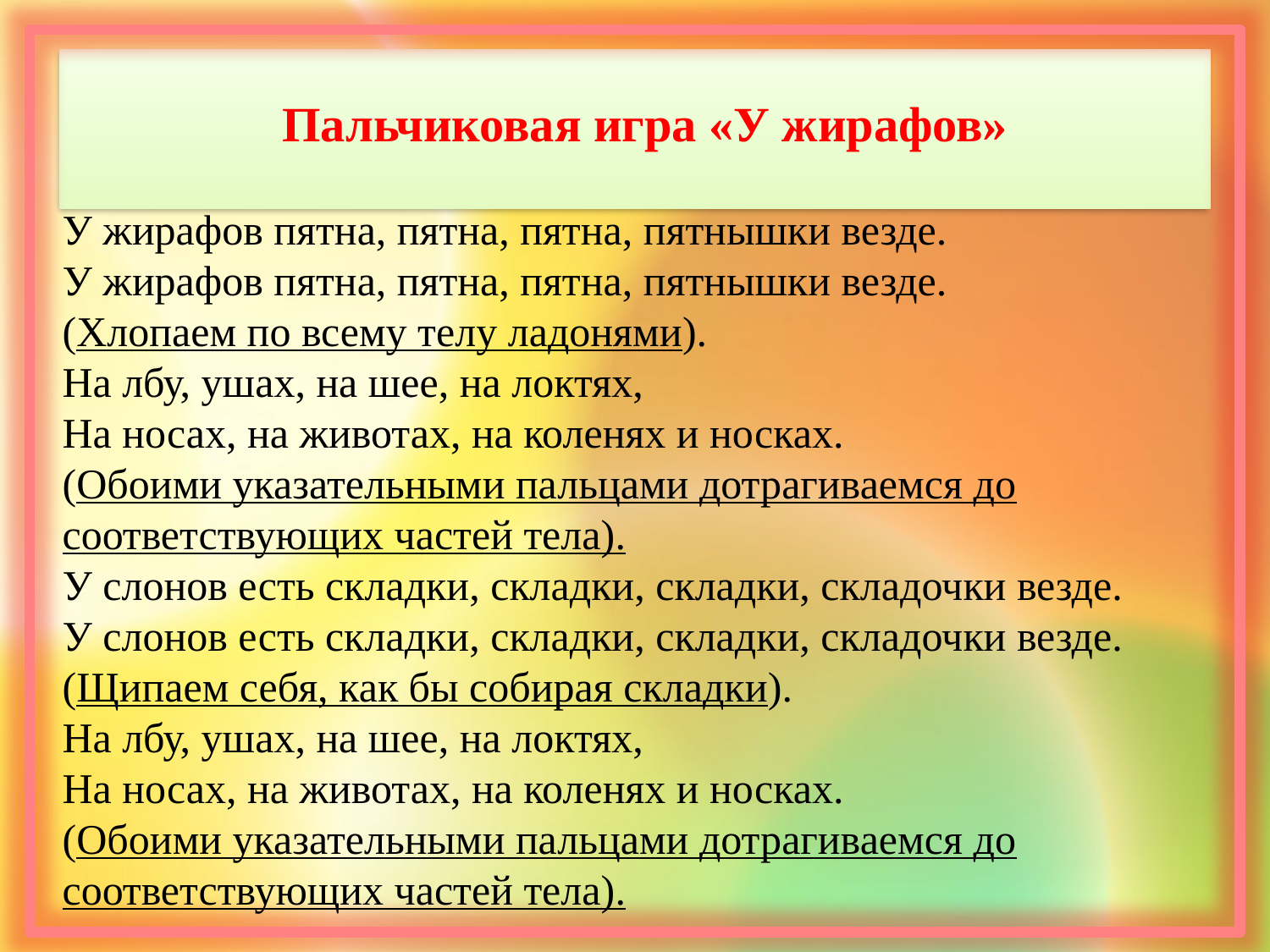

Пальчиковая игра «У жирафов»

У жирафов пятна, пятна, пятна, пятнышки везде.
У жирафов пятна, пятна, пятна, пятнышки везде.
(Хлопаем по всему телу ладонями).
На лбу, ушах, на шее, на локтях,
На носах, на животах, на коленях и носках.
(Обоими указательными пальцами дотрагиваемся до соответствующих частей тела).
У слонов есть складки, складки, складки, складочки везде.
У слонов есть складки, складки, складки, складочки везде.
(Щипаем себя, как бы собирая складки).
На лбу, ушах, на шее, на локтях,
На носах, на животах, на коленях и носках.
(Обоими указательными пальцами дотрагиваемся до соответствующих частей тела).